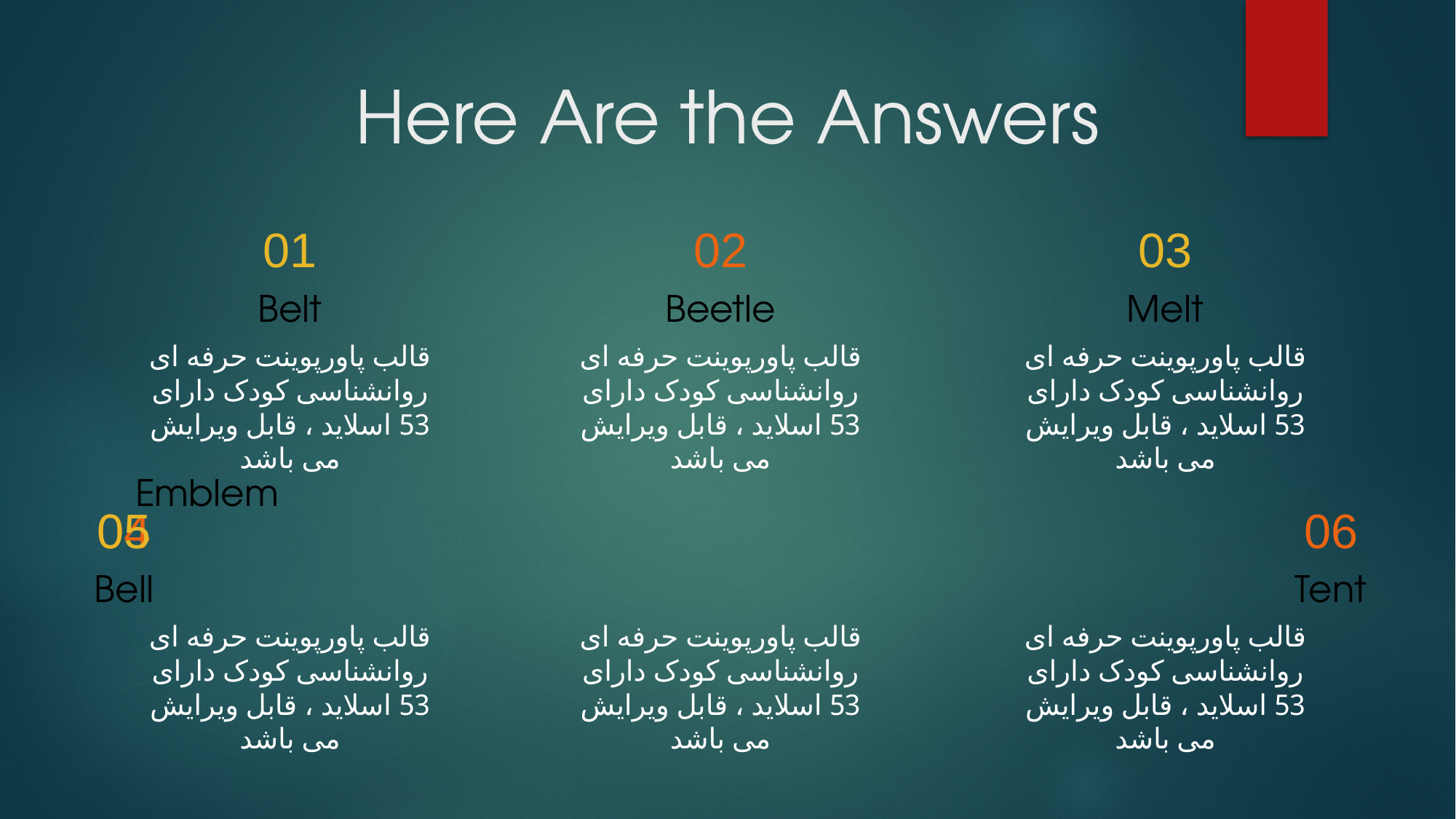

Here Are the Answers
01
02
03
# Belt
Beetle
Melt
قالب پاورپوينت حرفه ای روانشناسی کودک دارای 53 اسلاید ، قابل ویرایش می باشد
قالب پاورپوينت حرفه ای روانشناسی کودک دارای 53 اسلاید ، قابل ویرایش می باشد
قالب پاورپوينت حرفه ای روانشناسی کودک دارای 53 اسلاید ، قابل ویرایش می باشد
Emblem
04
05
06
Bell
Tent
قالب پاورپوينت حرفه ای روانشناسی کودک دارای 53 اسلاید ، قابل ویرایش می باشد
قالب پاورپوينت حرفه ای روانشناسی کودک دارای 53 اسلاید ، قابل ویرایش می باشد
قالب پاورپوينت حرفه ای روانشناسی کودک دارای 53 اسلاید ، قابل ویرایش می باشد